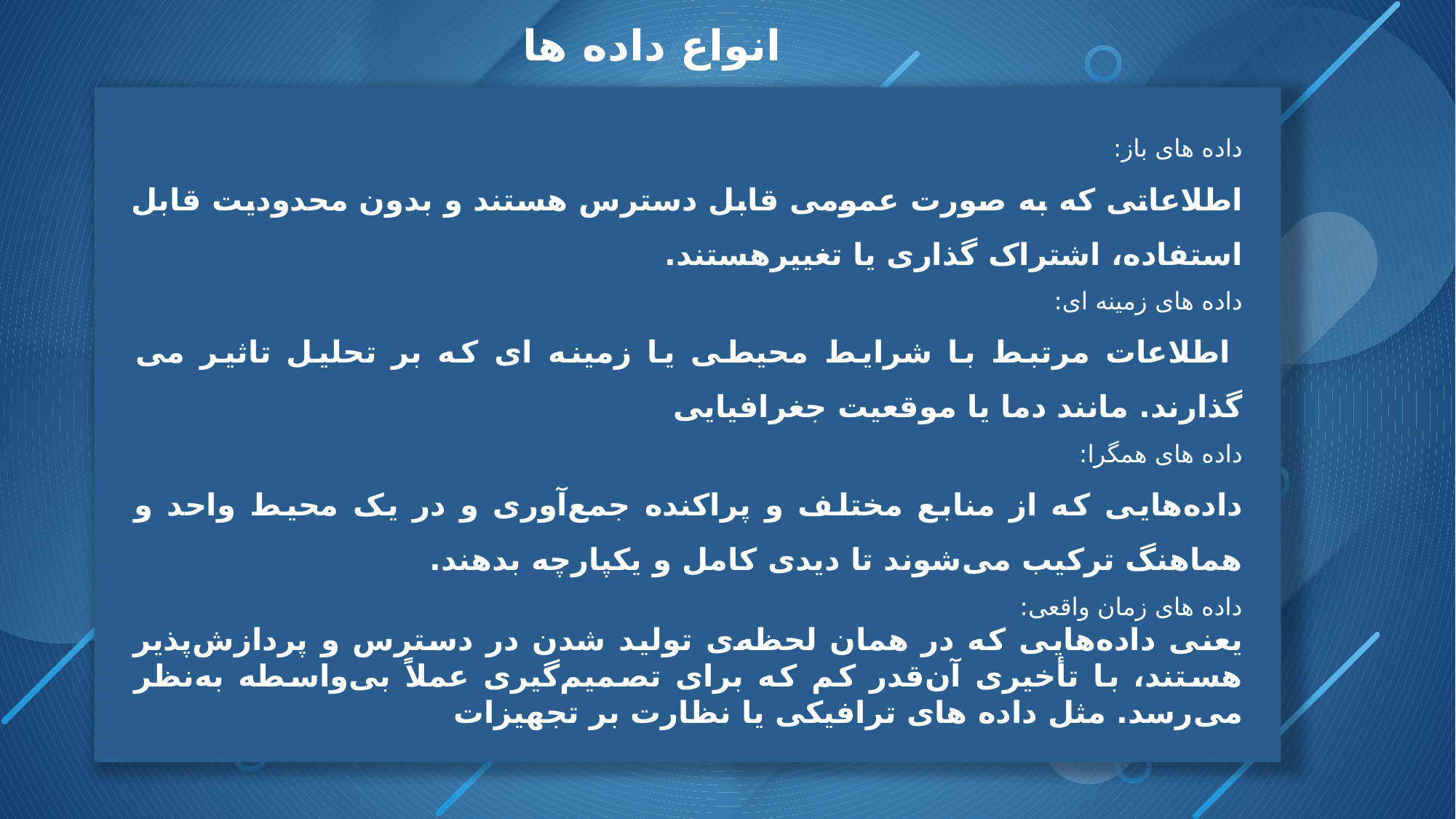

انواع داده ها

داده های باز:
اطلاعاتی که به صورت عمومی قابل دسترس هستند و بدون محدودیت قابل استفاده، اشتراک گذاری یا تغییرهستند.
داده های زمینه ای:
 اطلاعات مرتبط با شرایط محیطی یا زمینه ای که بر تحلیل تاثیر می گذارند. مانند دما یا موقعیت جغرافیایی
داده های همگرا:
داده‌هایی که از منابع مختلف و پراکنده جمع‌آوری و در یک محیط واحد و هماهنگ ترکیب می‌شوند تا دیدی کامل و یکپارچه بدهند.
داده های زمان واقعی:
یعنی داده‌هایی که در همان لحظه‌ی تولید شدن در دسترس و پردازش‌پذیر هستند، با تأخیری آن‌قدر کم که برای تصمیم‌گیری عملاً بی‌واسطه به‌نظر می‌رسد. مثل داده های ترافیکی یا نظارت بر تجهیزات